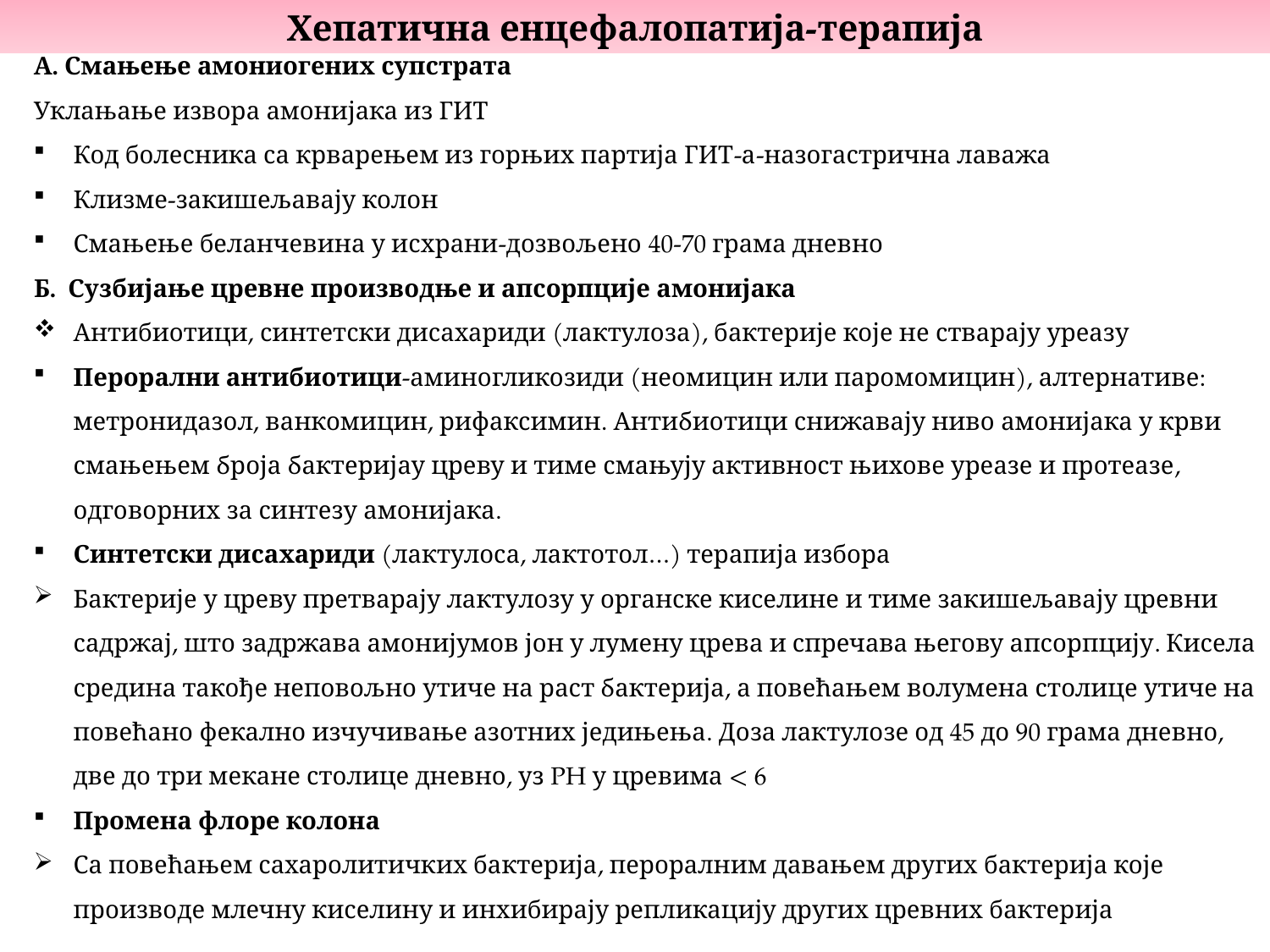

Хепатична енцефалопатија-терапија

А. Смањење амониогених супстрата
Уклањање извора амонијака из ГИТ
Код болесника са крварењем из горњих партија ГИТ-а-назогастрична лаважа
Клизме-закишељавају колон
Смањење беланчевина у исхрани-дозвољено 40-70 грама дневно
Б.  Сузбијање цревне производње и апсорпције амонијака
Антибиотици, синтетски дисахариди (лактулоза), бактерије које не стварају уреазу
Перорални антибиотици-аминогликозиди (неомицин или паромомицин), алтернативе: метронидазол, ванкомицин, рифаксимин. Антибиотици снижавају ниво амонијака у крви смањењем броја бактеријау цреву и тиме смањују активност њихове уреазе и протеазе, одговорних за синтезу амонијака.
Синтетски дисахариди (лактулоса, лактотол…) терапија избора
Бактерије у цреву претварају лактулозу у органске киселине и тиме закишељавају цревни садржај, што задржава амонијумов јон у лумену црева и спречава његову апсорпцију. Кисела средина такође неповољно утиче на раст бактерија, а повећањем волумена столице утиче на повећано фекално изчучивање азотних једињења. Доза лактулозе од 45 до 90 грама дневно, две до три мекане столице дневно, уз PH у цревима < 6
Промена флоре колона
Са повећањем сахаролитичких бактерија, пероралним давањем других бактерија које производе млечну киселину и инхибирају репликацију других цревних бактерија